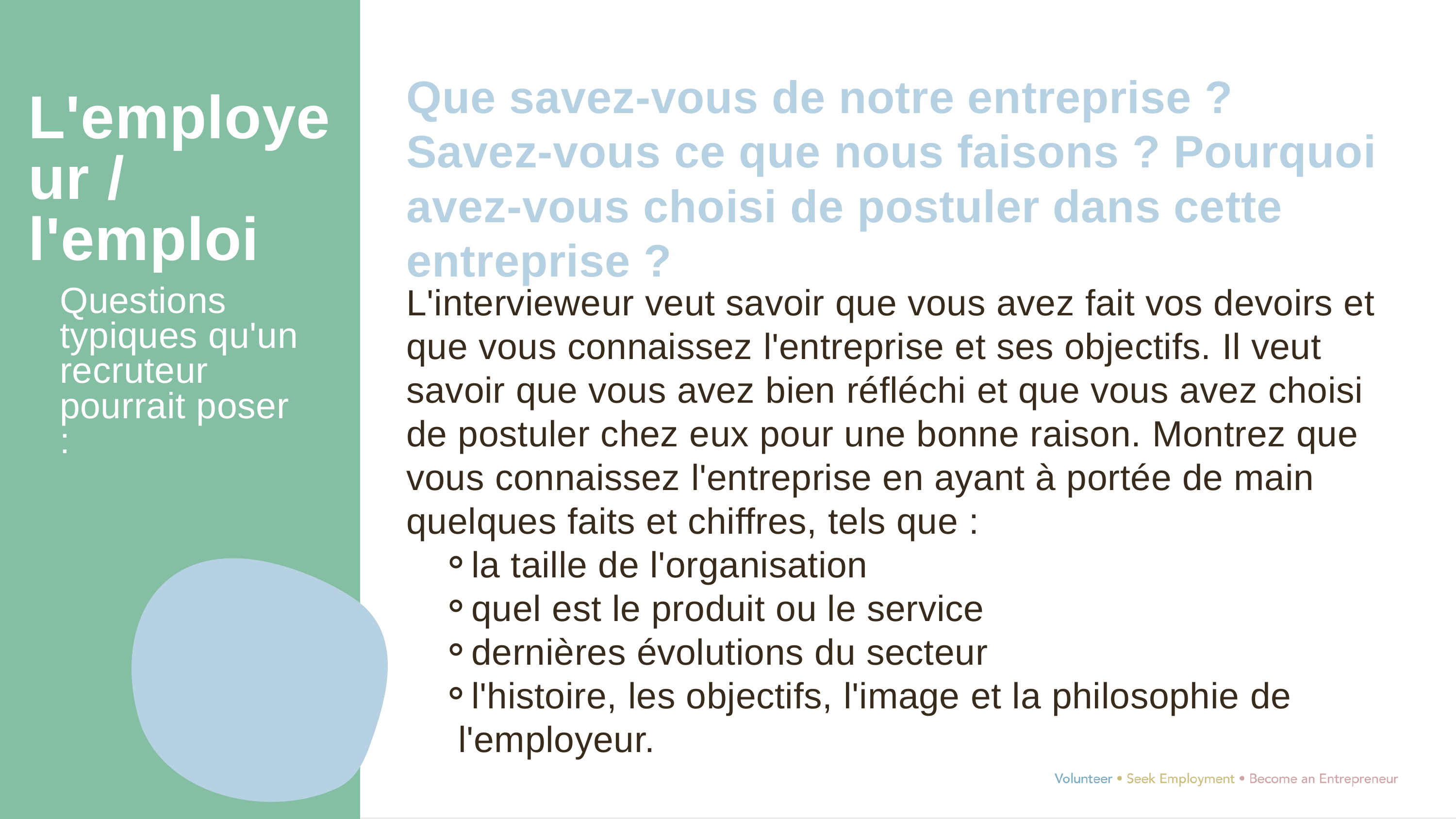

Que savez-vous de notre entreprise ?
Savez-vous ce que nous faisons ? Pourquoi avez-vous choisi de postuler dans cette entreprise ?

L'employeur / l'emploi
L'intervieweur veut savoir que vous avez fait vos devoirs et que vous connaissez l'entreprise et ses objectifs. Il veut savoir que vous avez bien réfléchi et que vous avez choisi de postuler chez eux pour une bonne raison. Montrez que vous connaissez l'entreprise en ayant à portée de main quelques faits et chiffres, tels que :
la taille de l'organisation
quel est le produit ou le service
dernières évolutions du secteur
l'histoire, les objectifs, l'image et la philosophie de l'employeur.

Questions typiques qu'un recruteur pourrait poser :